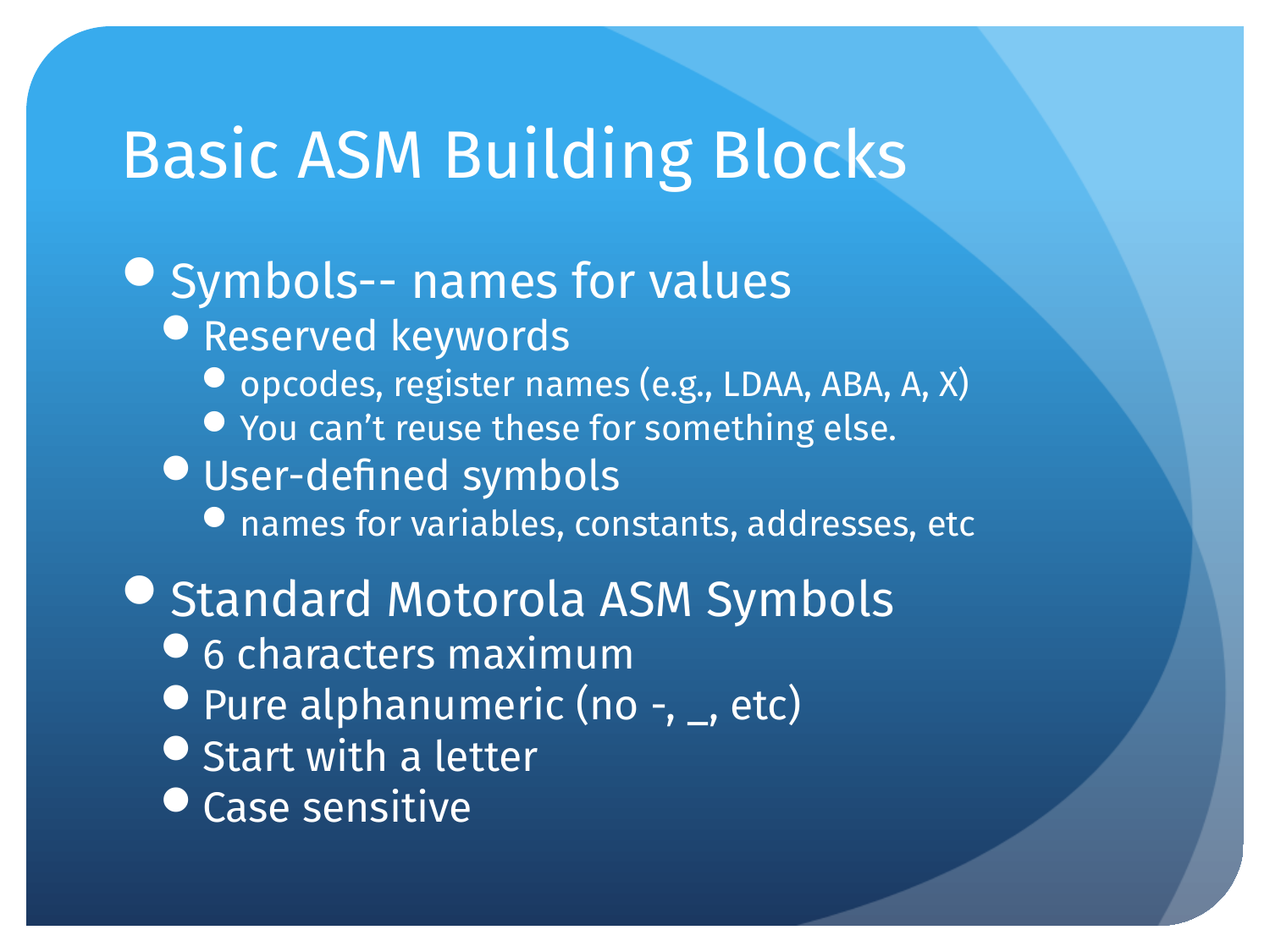

# Basic ASM Building Blocks
Symbols-- names for values
Reserved keywords
opcodes, register names (e.g., LDAA, ABA, A, X)
You can’t reuse these for something else.
User-defined symbols
names for variables, constants, addresses, etc
Standard Motorola ASM Symbols
6 characters maximum
Pure alphanumeric (no -, _, etc)
Start with a letter
Case sensitive